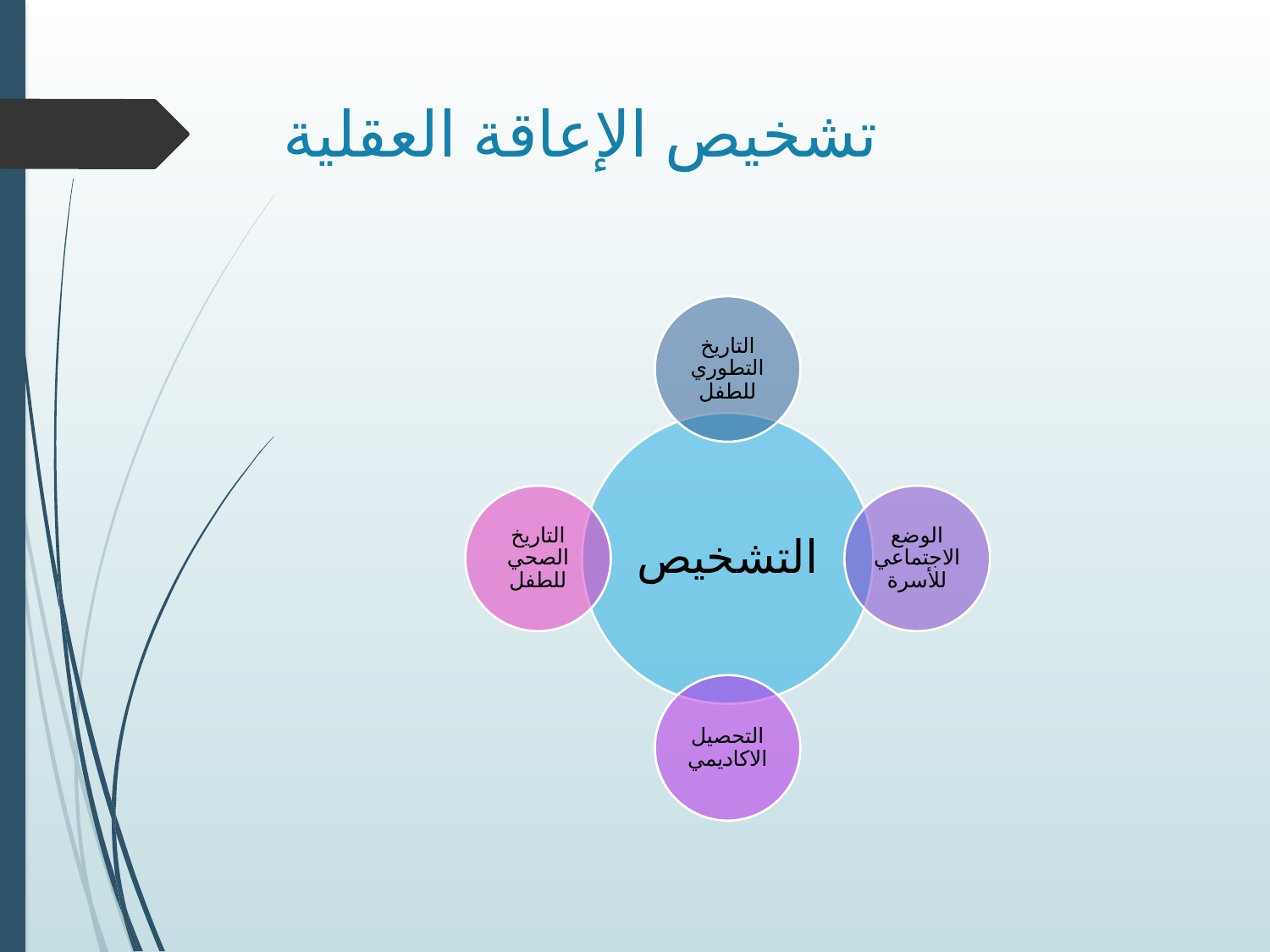

# تشخيص الإعاقة العقلية
التشخيص
التاريخ التطوري للطفل
الوضع الاجتماعي للأسرة
التحصيل الاكاديمي
التاريخ الصحي للطفل